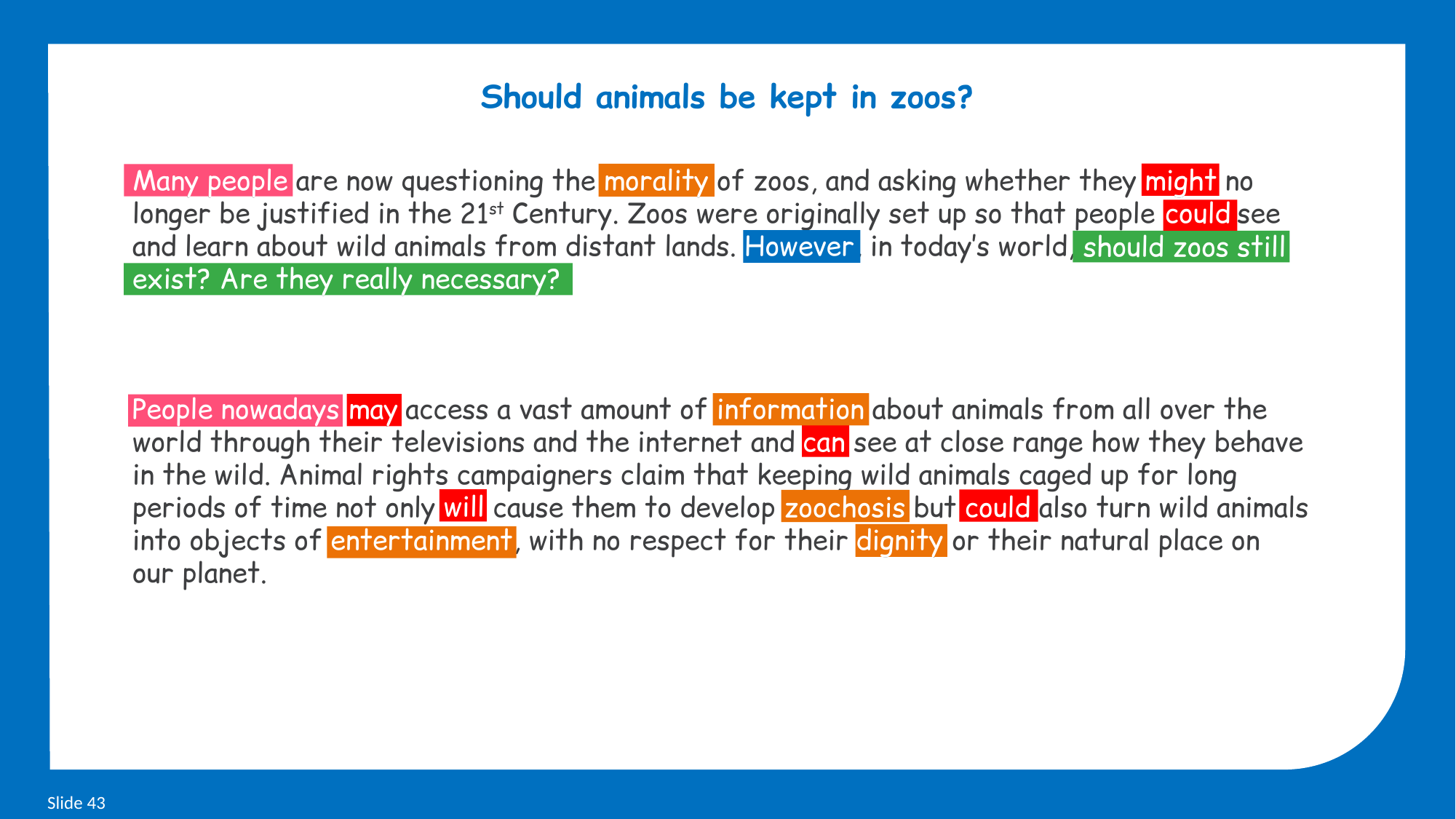

Should animals be kept in zoos?
morality

might

Many people are now questioning the morality of zoos, and asking whether they might no longer be justified in the 21st Century. Zoos were originally set up so that people could see and learn about wild animals from distant lands. However, in today’s world, should zoos still exist? Are they really necessary?

People nowadays may access a vast amount of information about animals from all over the world through their televisions and the internet and can see at close range how they behave in the wild. Animal rights campaigners claim that keeping wild animals caged up for long periods of time not only will cause them to develop zoochosis but could also turn wild animals into objects of entertainment, with no respect for their dignity or their natural place on
our planet.
Many people

could

However

should zoos still

exist? Are they really necessary?

information

may

   People nowadays

can

will

could

zoochosis

entertainment

dignity

Slide 43